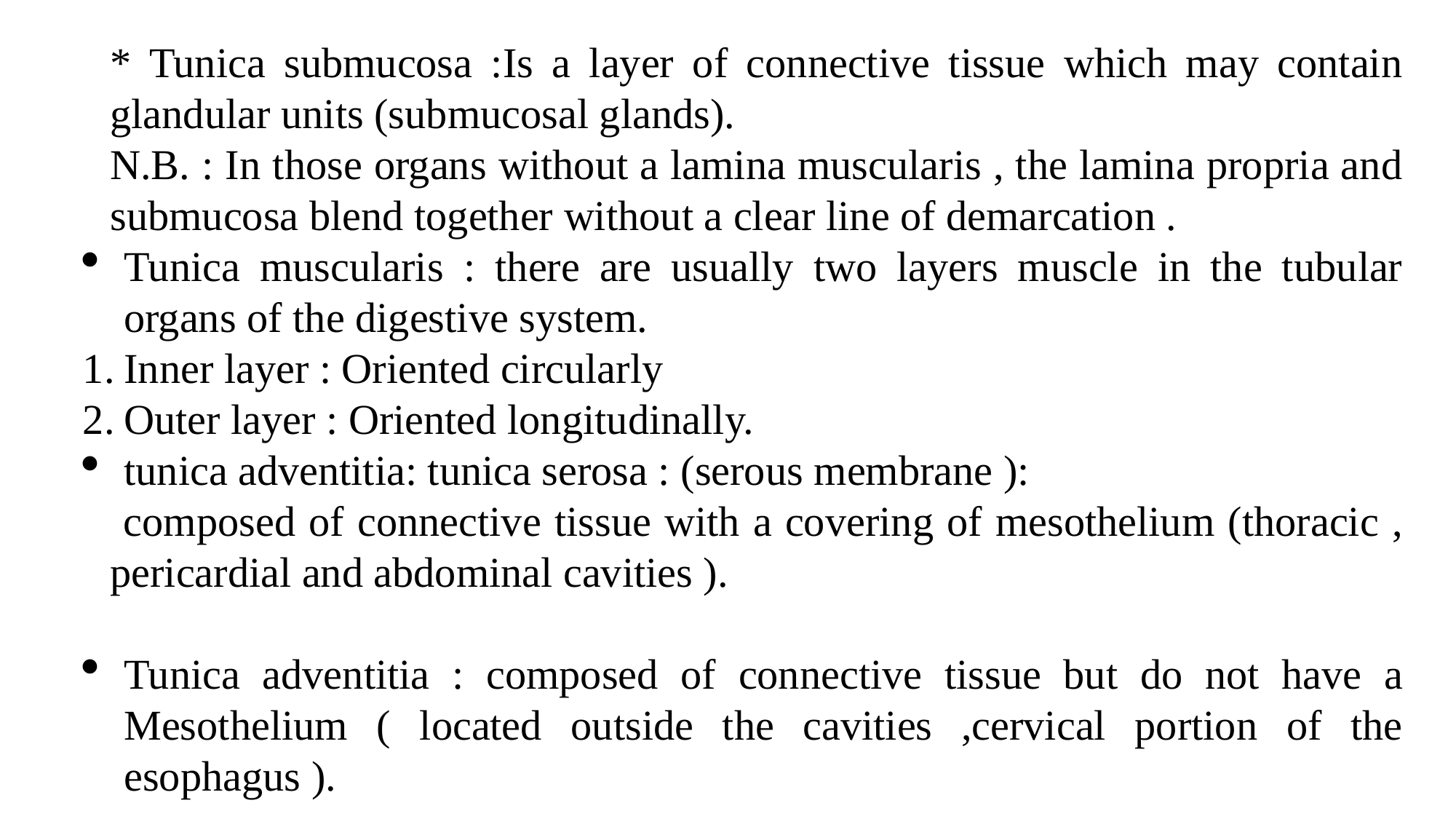

* Tunica submucosa :Is a layer of connective tissue which may contain glandular units (submucosal glands).
N.B. : In those organs without a lamina muscularis , the lamina propria and submucosa blend together without a clear line of demarcation .
Tunica muscularis : there are usually two layers muscle in the tubular organs of the digestive system.
Inner layer : Oriented circularly
Outer layer : Oriented longitudinally.
tunica adventitia: tunica serosa : (serous membrane ):
 composed of connective tissue with a covering of mesothelium (thoracic , pericardial and abdominal cavities ).

Tunica adventitia : composed of connective tissue but do not have a Mesothelium ( located outside the cavities ,cervical portion of the esophagus ).